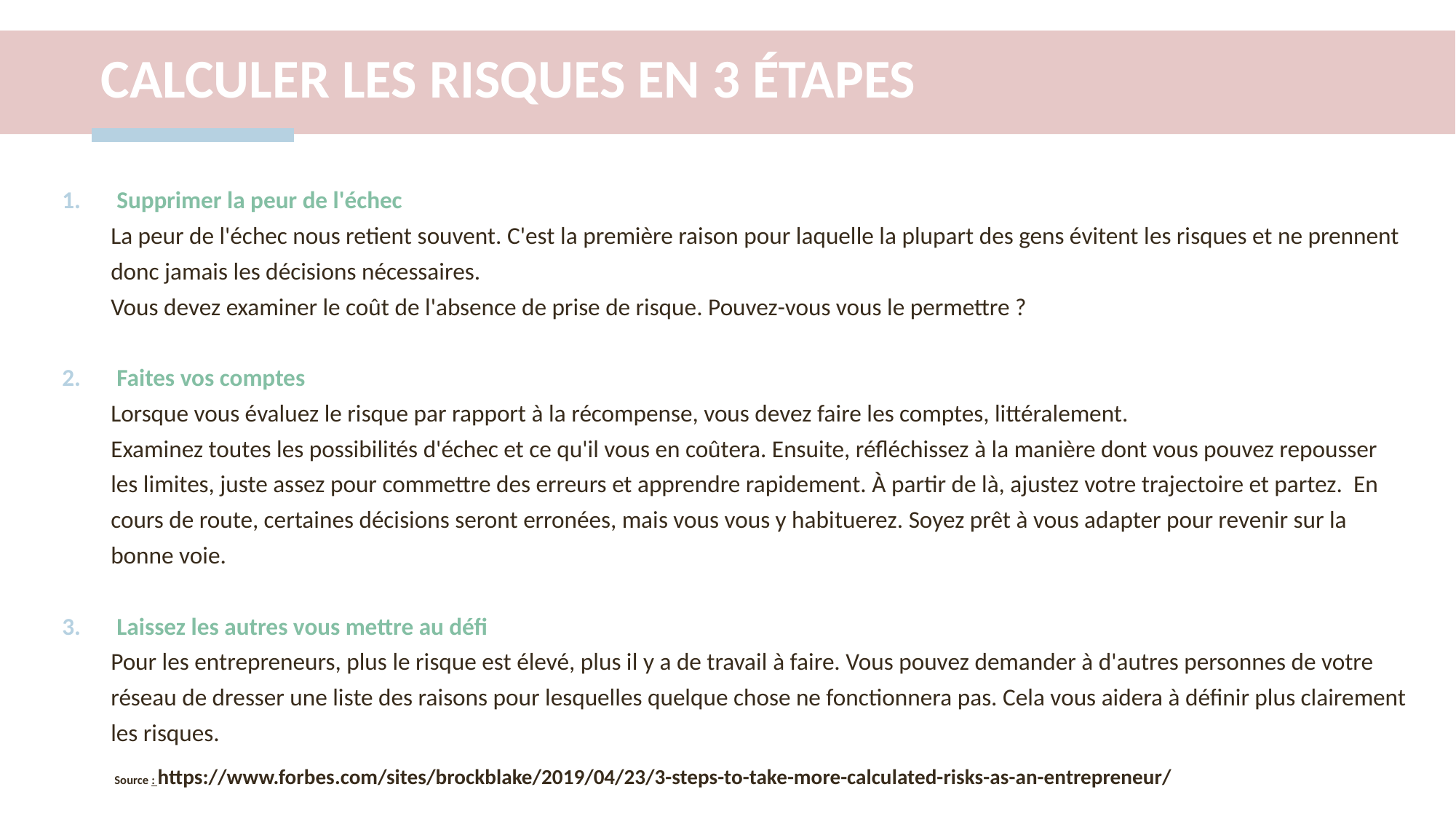

CALCULER LES RISQUES EN 3 ÉTAPES

Supprimer la peur de l'échec
La peur de l'échec nous retient souvent. C'est la première raison pour laquelle la plupart des gens évitent les risques et ne prennent donc jamais les décisions nécessaires.
Vous devez examiner le coût de l'absence de prise de risque. Pouvez-vous vous le permettre ?

Faites vos comptes
Lorsque vous évaluez le risque par rapport à la récompense, vous devez faire les comptes, littéralement.
Examinez toutes les possibilités d'échec et ce qu'il vous en coûtera. Ensuite, réfléchissez à la manière dont vous pouvez repousser les limites, juste assez pour commettre des erreurs et apprendre rapidement. À partir de là, ajustez votre trajectoire et partez.  En cours de route, certaines décisions seront erronées, mais vous vous y habituerez. Soyez prêt à vous adapter pour revenir sur la bonne voie.

Laissez les autres vous mettre au défi
Pour les entrepreneurs, plus le risque est élevé, plus il y a de travail à faire. Vous pouvez demander à d'autres personnes de votre réseau de dresser une liste des raisons pour lesquelles quelque chose ne fonctionnera pas. Cela vous aidera à définir plus clairement les risques.

Source : https://www.forbes.com/sites/brockblake/2019/04/23/3-steps-to-take-more-calculated-risks-as-an-entrepreneur/